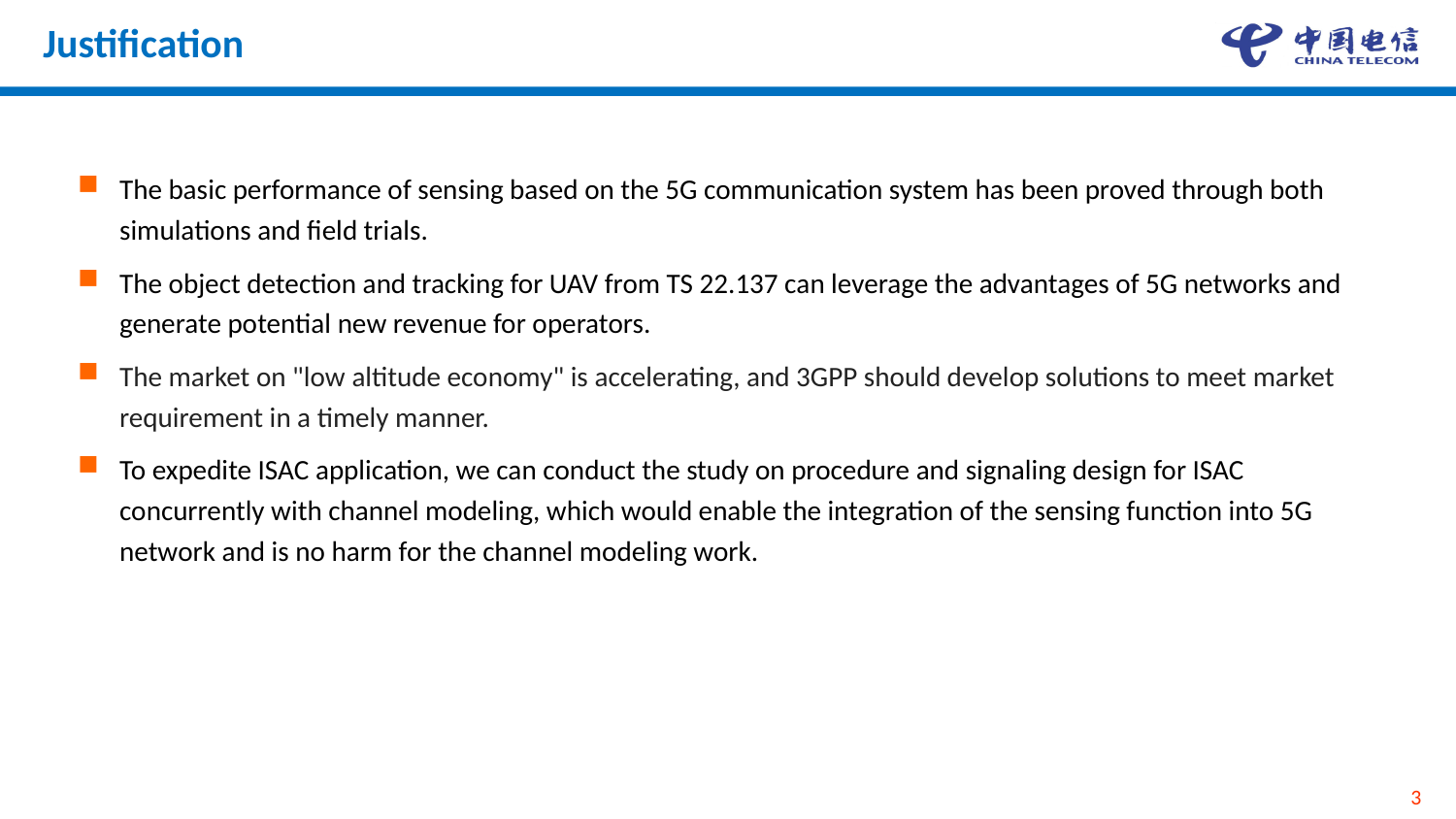

# Justification
The basic performance of sensing based on the 5G communication system has been proved through both simulations and field trials.
The object detection and tracking for UAV from TS 22.137 can leverage the advantages of 5G networks and generate potential new revenue for operators.
The market on "low altitude economy" is accelerating, and 3GPP should develop solutions to meet market requirement in a timely manner.
To expedite ISAC application, we can conduct the study on procedure and signaling design for ISAC concurrently with channel modeling, which would enable the integration of the sensing function into 5G network and is no harm for the channel modeling work.
3